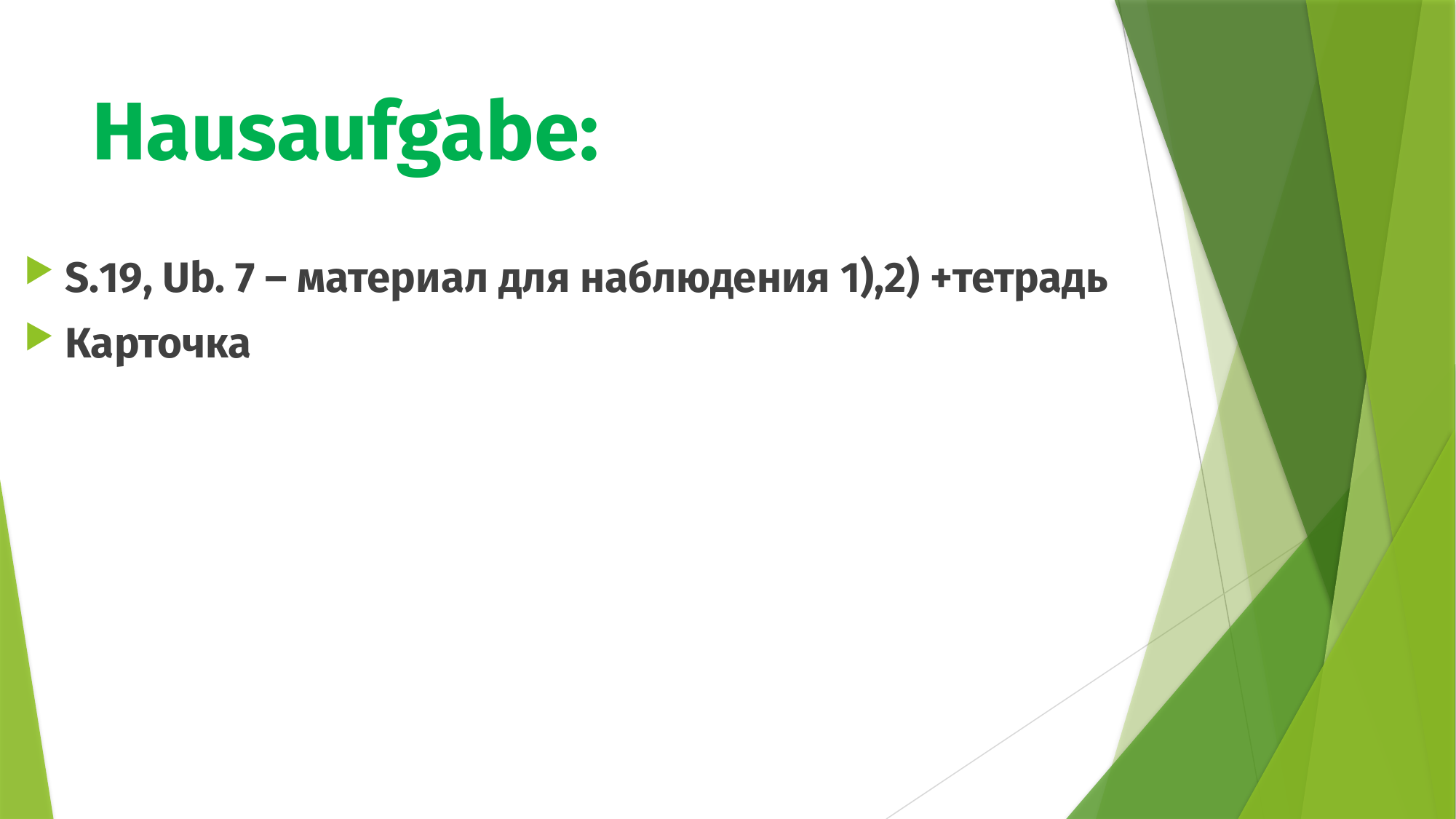

# Hausaufgabe:
S.19, Ub. 7 – материал для наблюдения 1),2) +тетрадь
Карточка